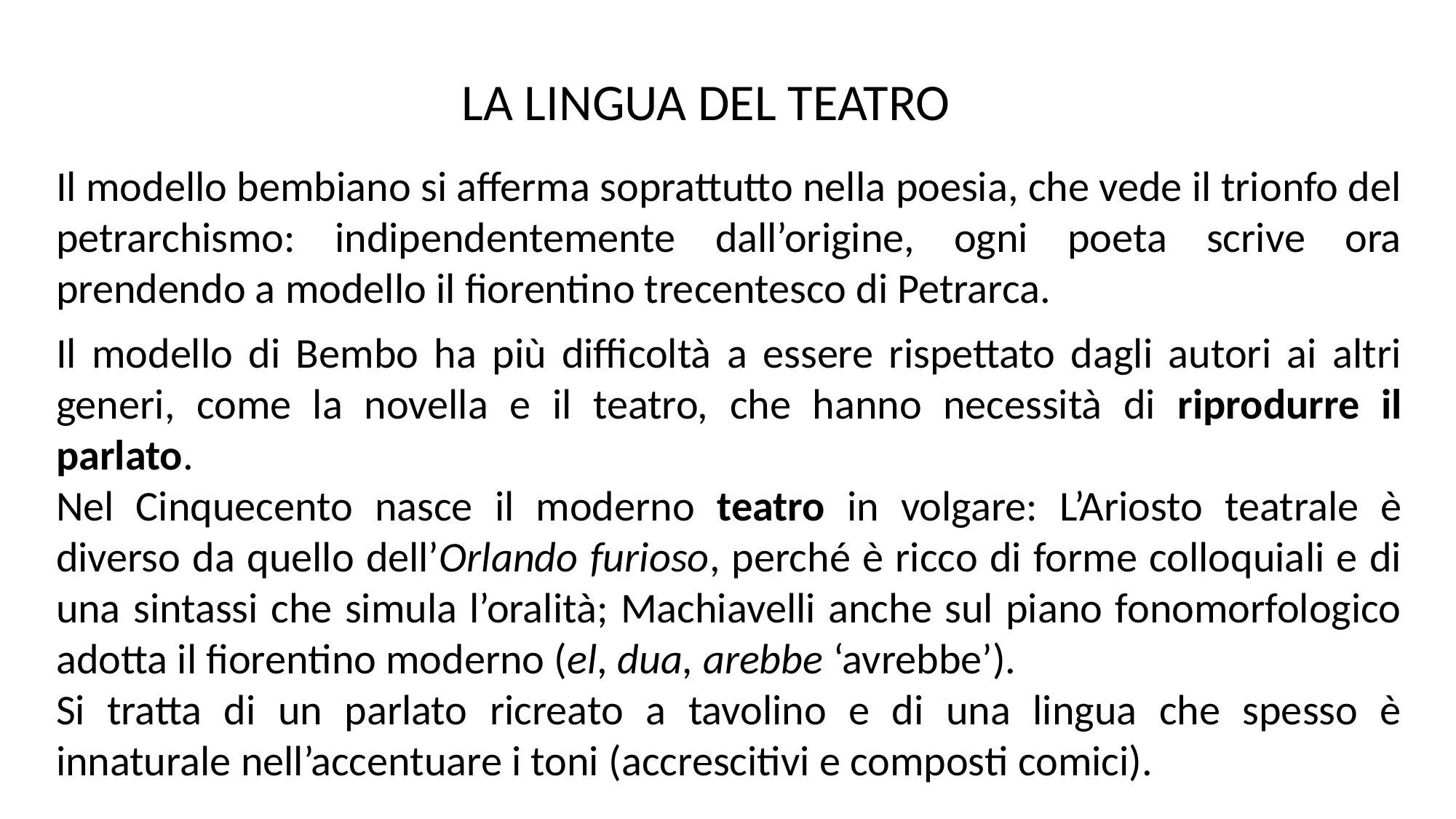

LA LINGUA DEL TEATRO
Il modello bembiano si afferma soprattutto nella poesia, che vede il trionfo del petrarchismo: indipendentemente dall’origine, ogni poeta scrive ora prendendo a modello il fiorentino trecentesco di Petrarca.

Il modello di Bembo ha più difficoltà a essere rispettato dagli autori ai altri generi, come la novella e il teatro, che hanno necessità di riprodurre il parlato.
Nel Cinquecento nasce il moderno teatro in volgare: L’Ariosto teatrale è diverso da quello dell’Orlando furioso, perché è ricco di forme colloquiali e di una sintassi che simula l’oralità; Machiavelli anche sul piano fonomorfologico adotta il fiorentino moderno (el, dua, arebbe ‘avrebbe’).
Si tratta di un parlato ricreato a tavolino e di una lingua che spesso è innaturale nell’accentuare i toni (accrescitivi e composti comici).